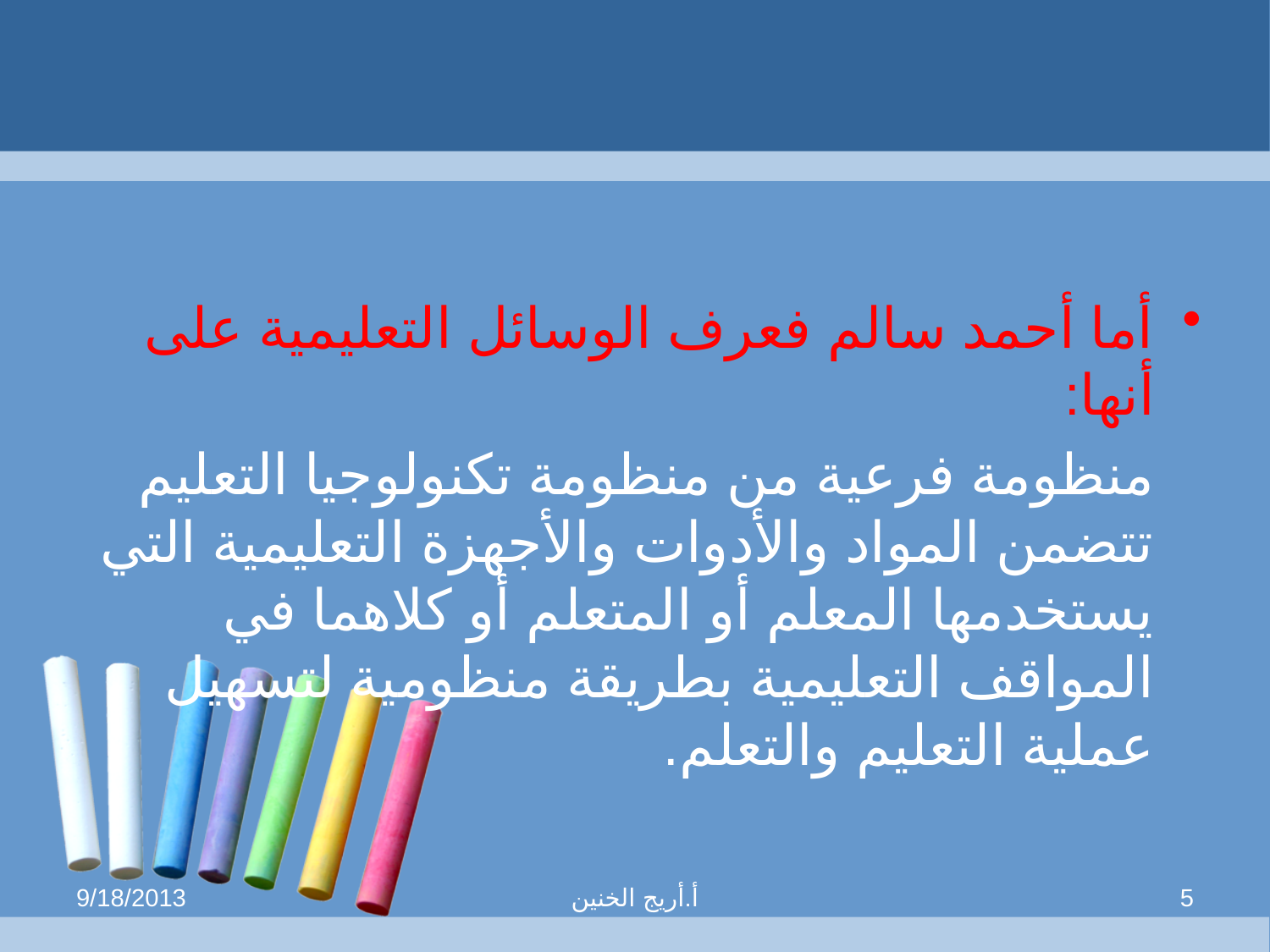

#

أما أحمد سالم فعرف الوسائل التعليمية على أنها:
   منظومة فرعية من منظومة تكنولوجيا التعليم تتضمن المواد والأدوات والأجهزة التعليمية التي يستخدمها المعلم أو المتعلم أو كلاهما في المواقف التعليمية بطريقة منظومية لتسهيل عملية التعليم والتعلم.

9/18/2013
أ.أريج الخنين
5